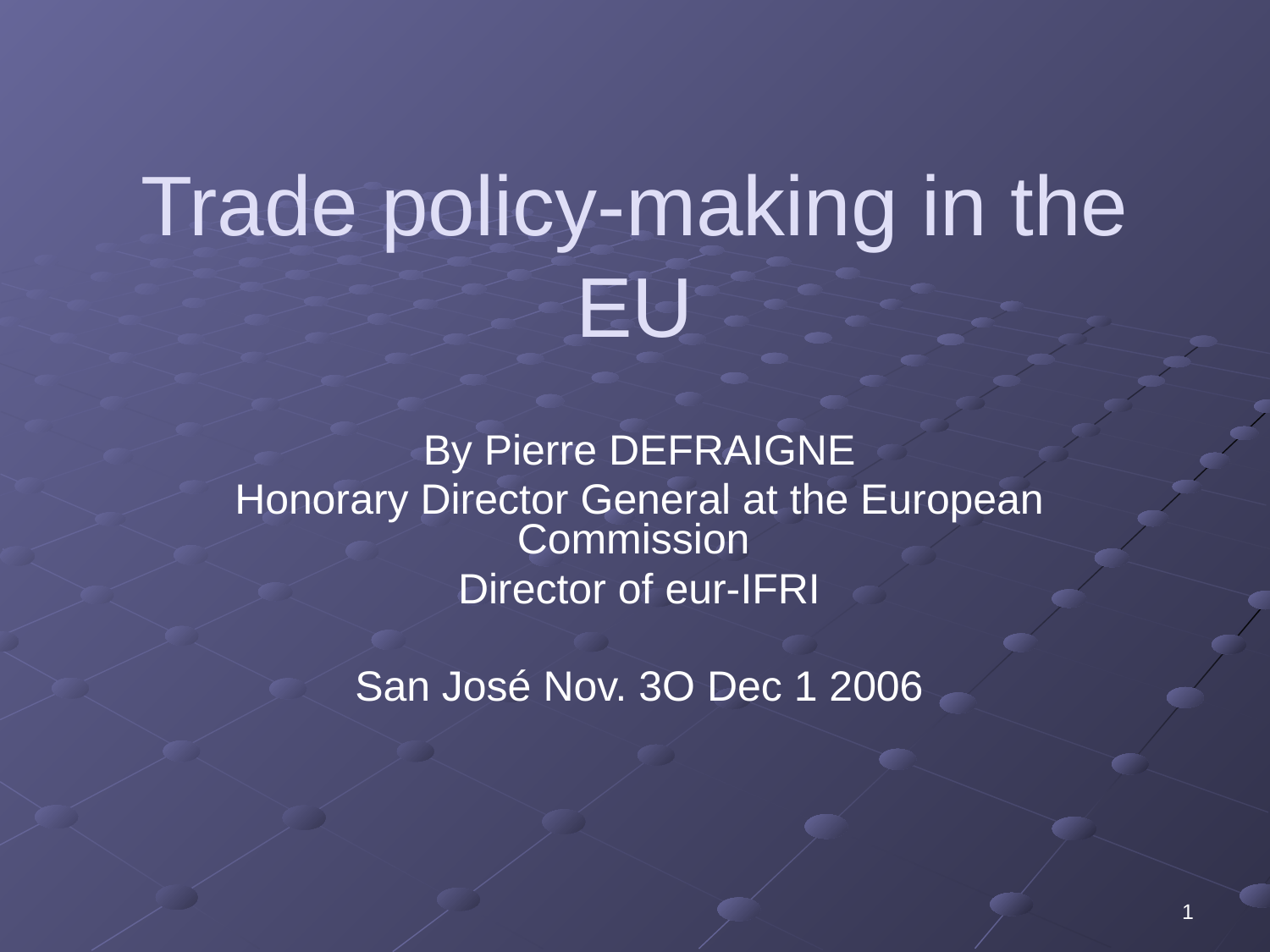

# Trade policy-making in the EU
By Pierre DEFRAIGNE
Honorary Director General at the European Commission
Director of eur-IFRI

San José Nov. 3O Dec 1 2006

1